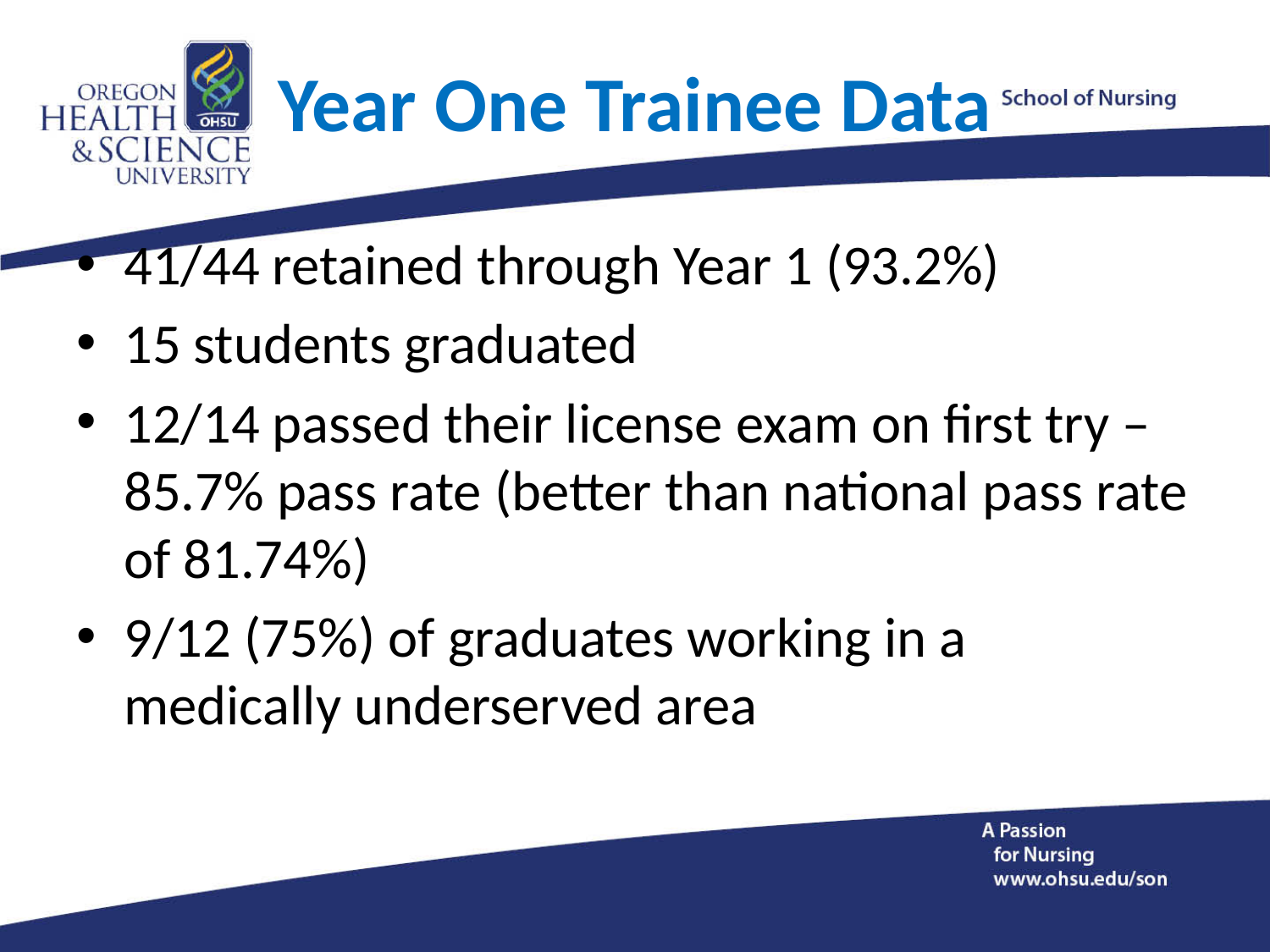

# Year One Trainee Data
41/44 retained through Year 1 (93.2%)
15 students graduated
12/14 passed their license exam on first try – 85.7% pass rate (better than national pass rate of 81.74%)
9/12 (75%) of graduates working in a medically underserved area